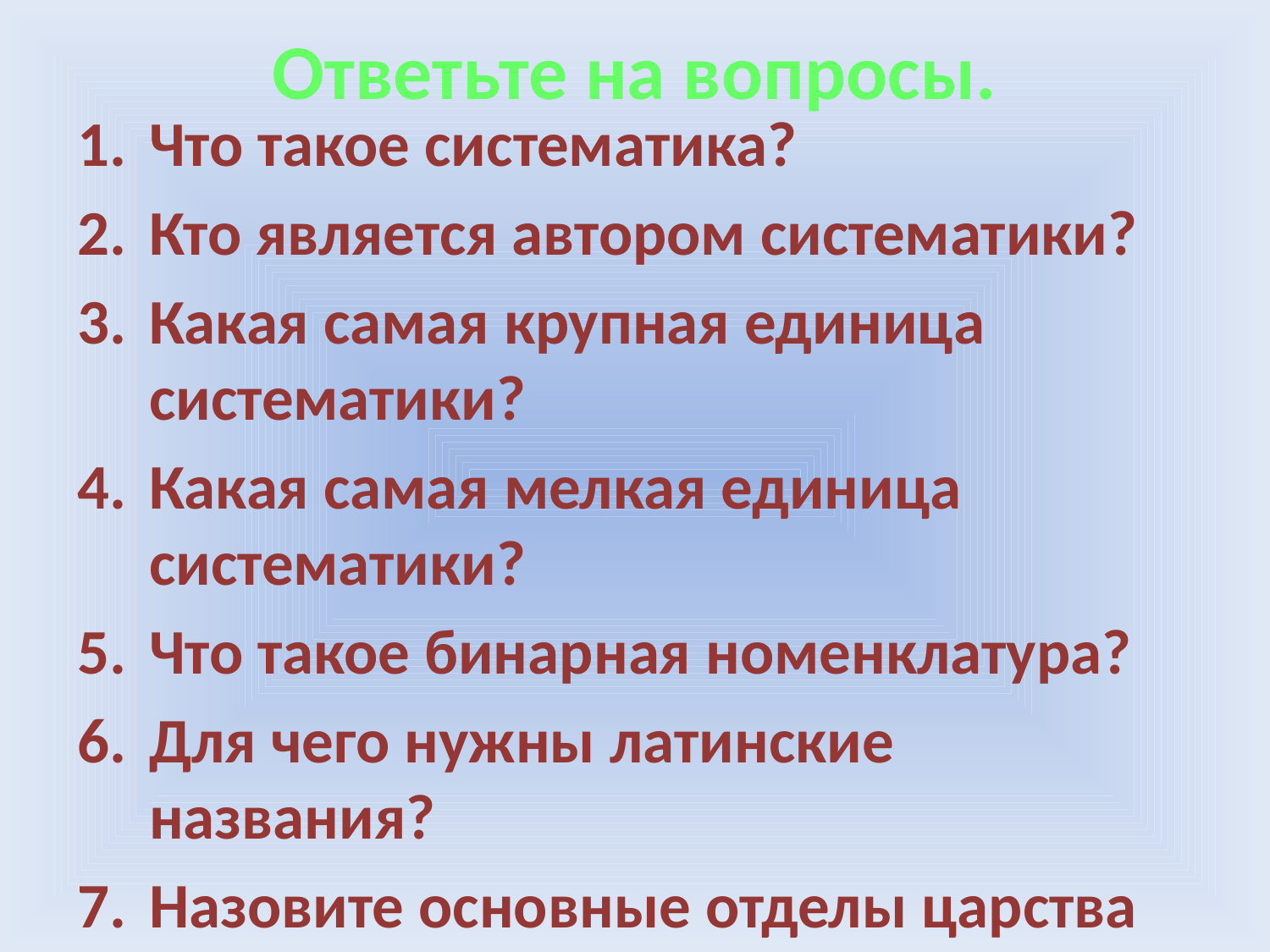

# Ответьте на вопросы.
Что такое систематика?
Кто является автором систематики?
Какая самая крупная единица систематики?
Какая самая мелкая единица систематики?
Что такое бинарная номенклатура?
Для чего нужны латинские названия?
Назовите основные отделы царства растений.